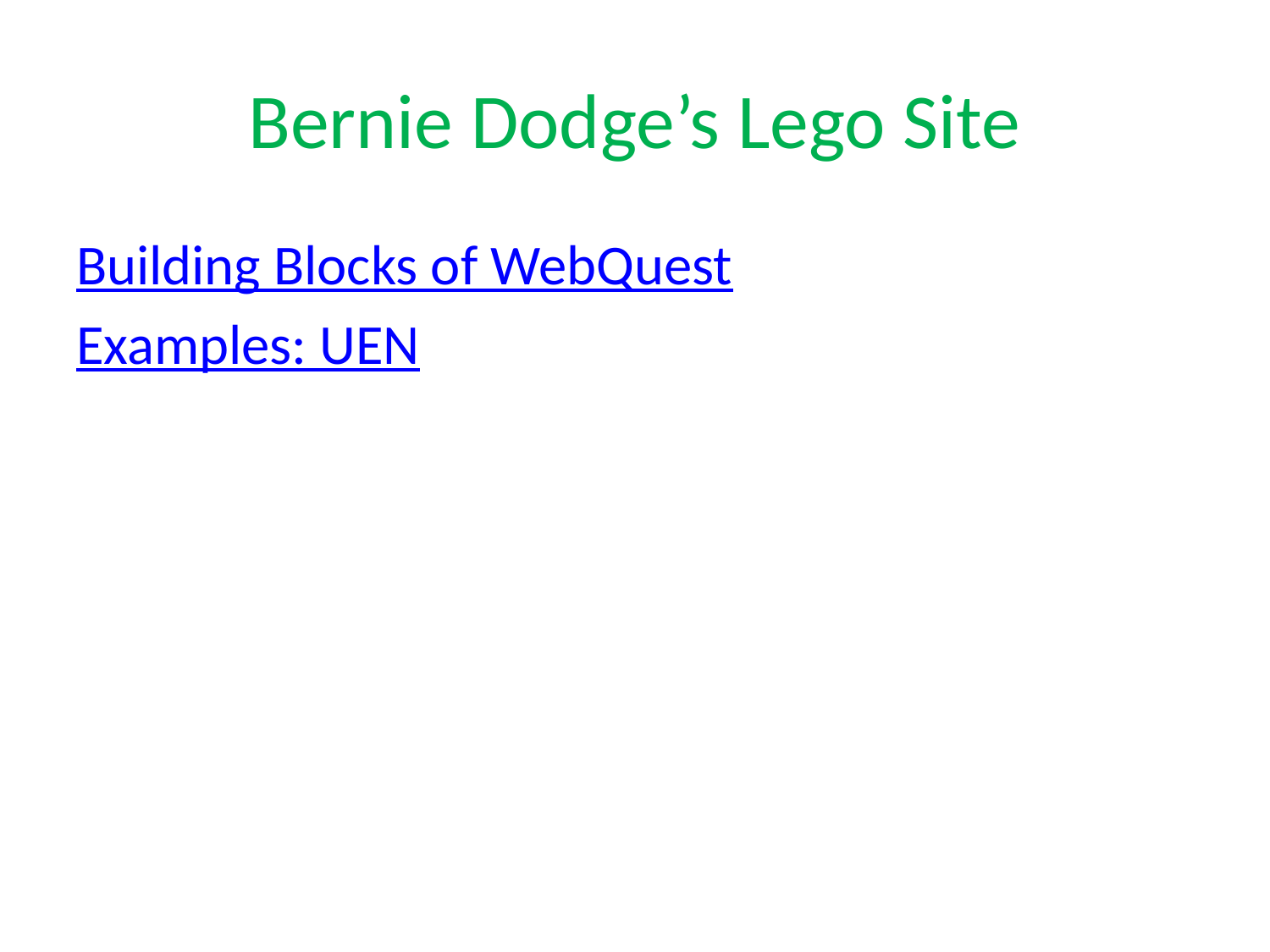

# Bernie Dodge’s Lego Site
Building Blocks of WebQuest
Examples: UEN